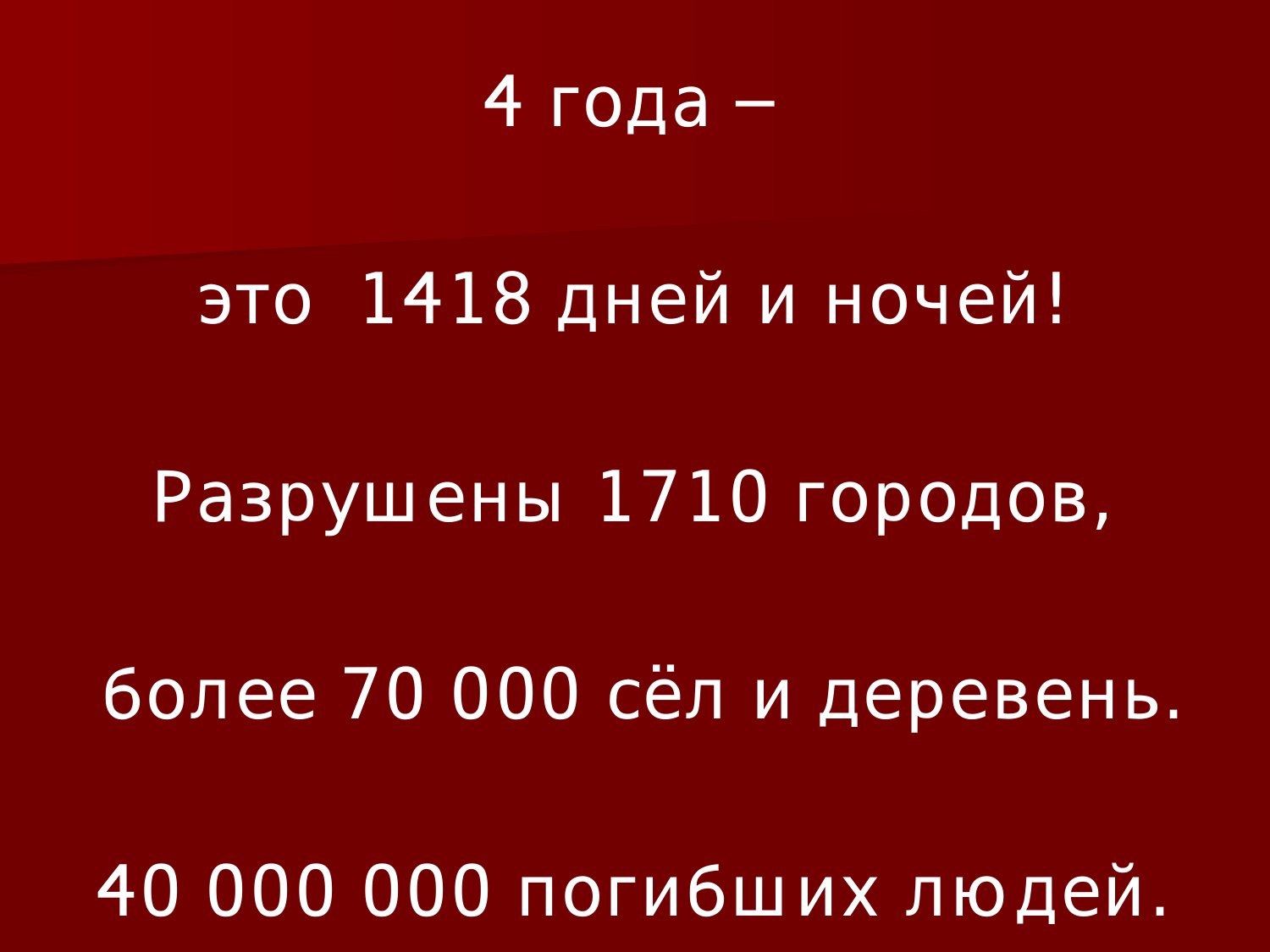

4 года –

это  1418 дней и ночей!

Разрушены 1710 городов,

 более 70 000 сёл и деревень.

40 000 000 погибших людей.